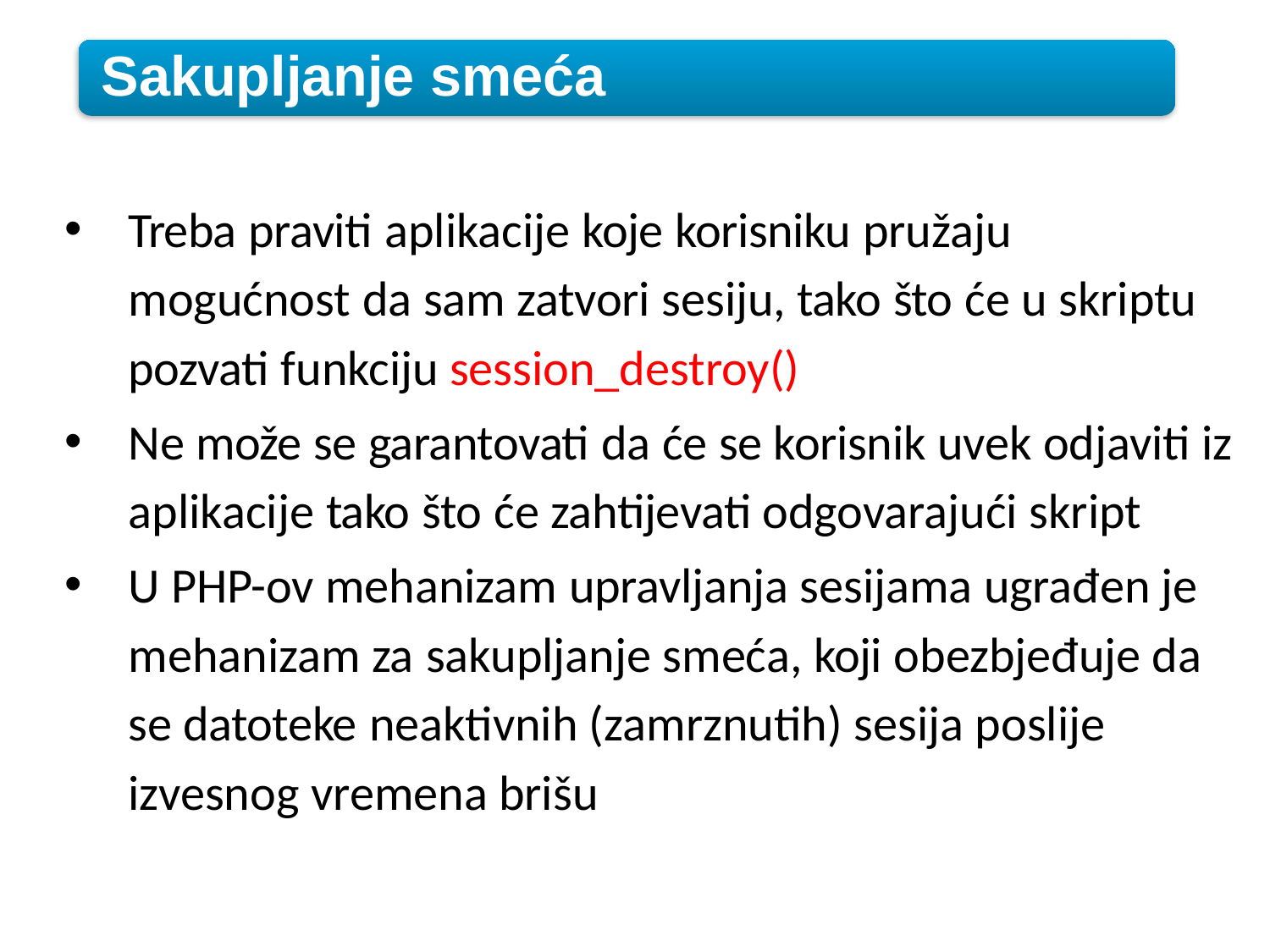

Sakupljanje smeća
Treba praviti aplikacije koje korisniku pružaju mogućnost da sam zatvori sesiju, tako što će u skriptu pozvati funkciju session_destroy()
Ne može se garantovati da će se korisnik uvek odjaviti iz aplikacije tako što će zahtijevati odgovarajući skript
U PHP-ov mehanizam upravljanja sesijama ugrađen je mehanizam za sakupljanje smeća, koji obezbjeđuje da se datoteke neaktivnih (zamrznutih) sesija poslije izvesnog vremena brišu